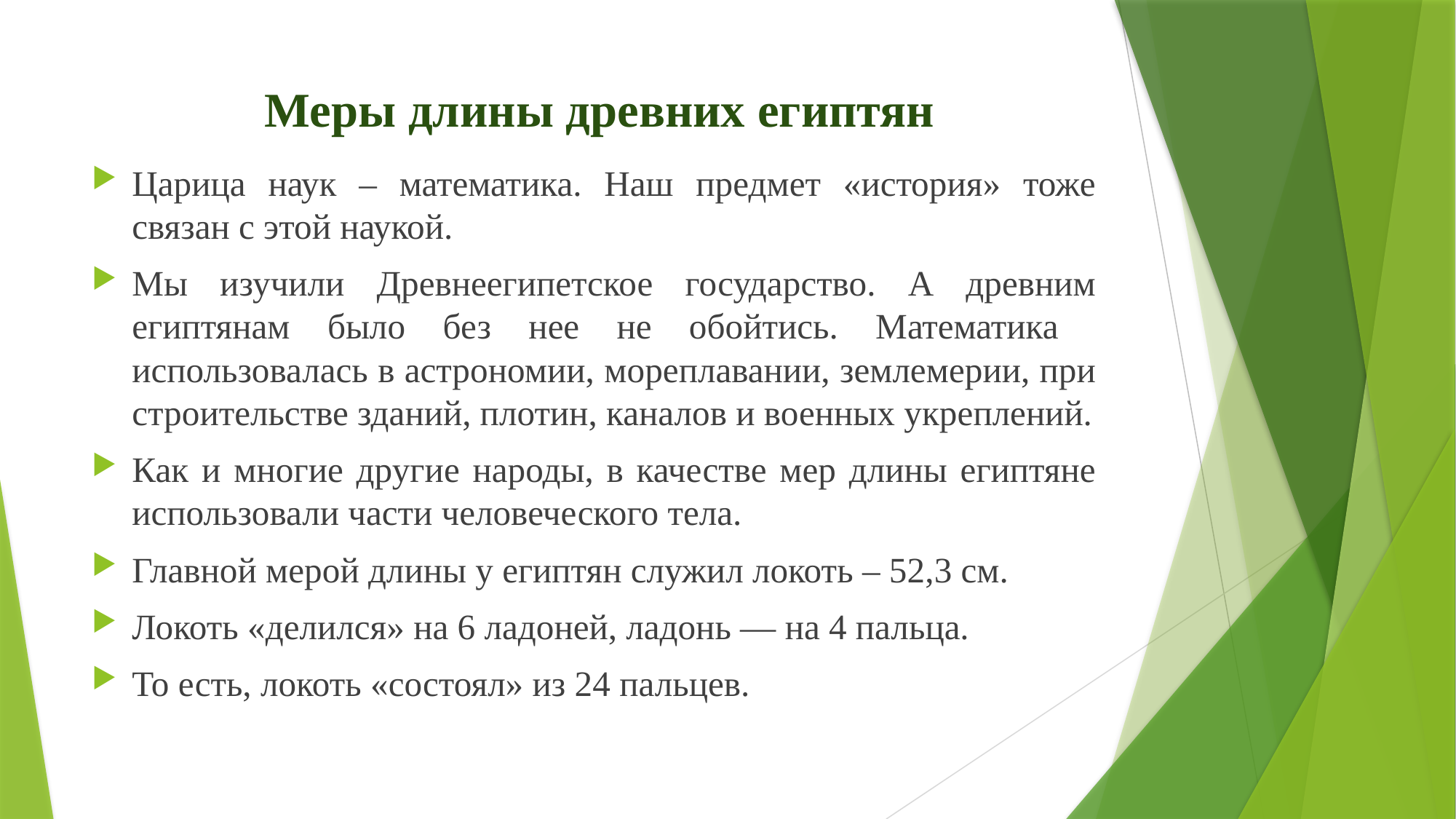

# Меры длины древних египтян
Царица наук – математика. Наш предмет «история» тоже связан с этой наукой.
Мы изучили Древнеегипетское государство. А древним египтянам было без нее не обойтись. Математика  использовалась в астрономии, мореплавании, землемерии, при строительстве зданий, плотин, каналов и военных укреплений.
Как и многие другие народы, в качестве мер длины египтяне использовали части человеческого тела.
Главной мерой длины у египтян служил локоть – 52,3 см.
Локоть «делился» на 6 ладоней, ладонь — на 4 пальца.
То есть, локоть «состоял» из 24 пальцев.